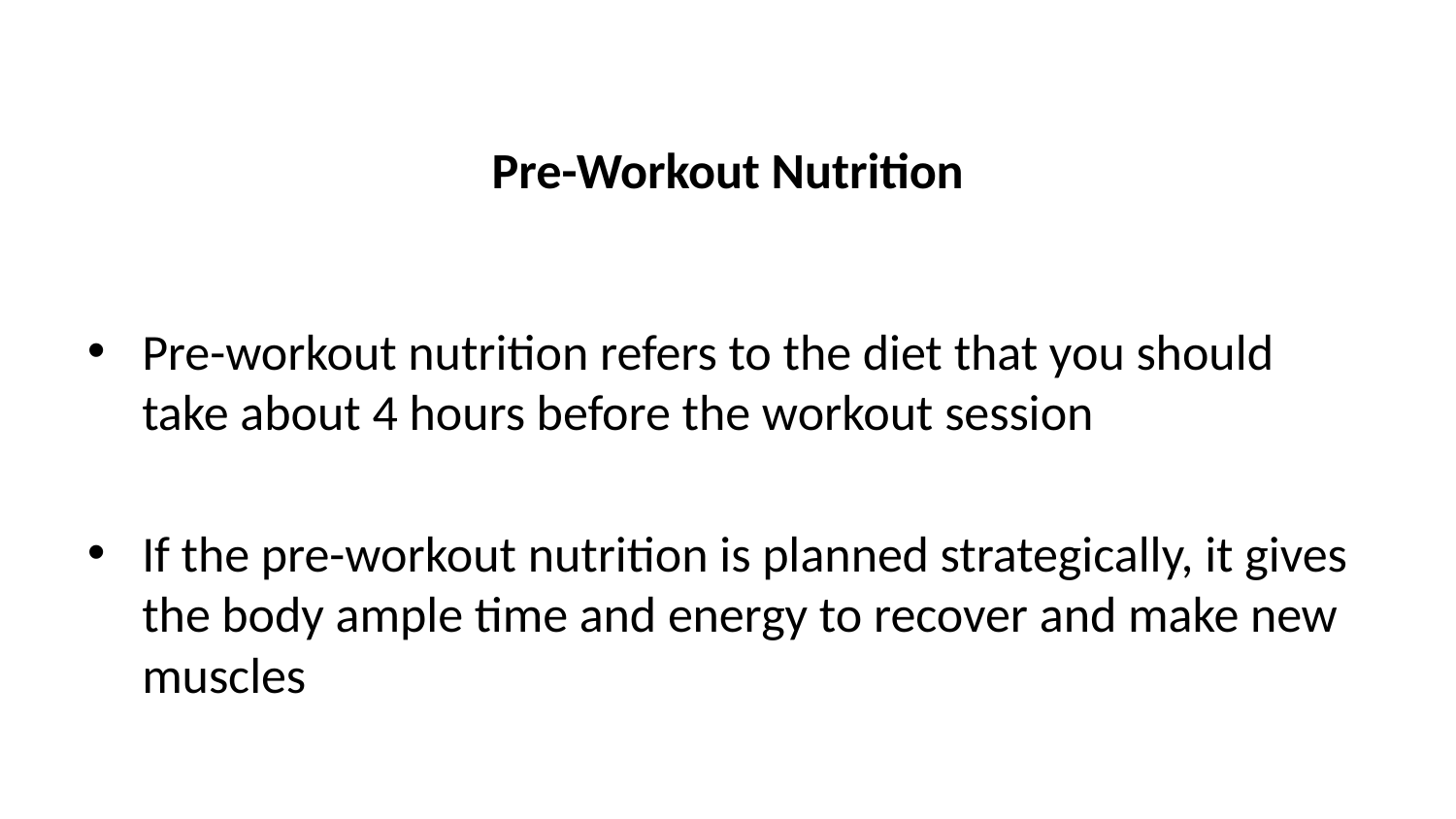

# Pre-Workout Nutrition
Pre-workout nutrition refers to the diet that you should take about 4 hours before the workout session

If the pre-workout nutrition is planned strategically, it gives the body ample time and energy to recover and make new muscles